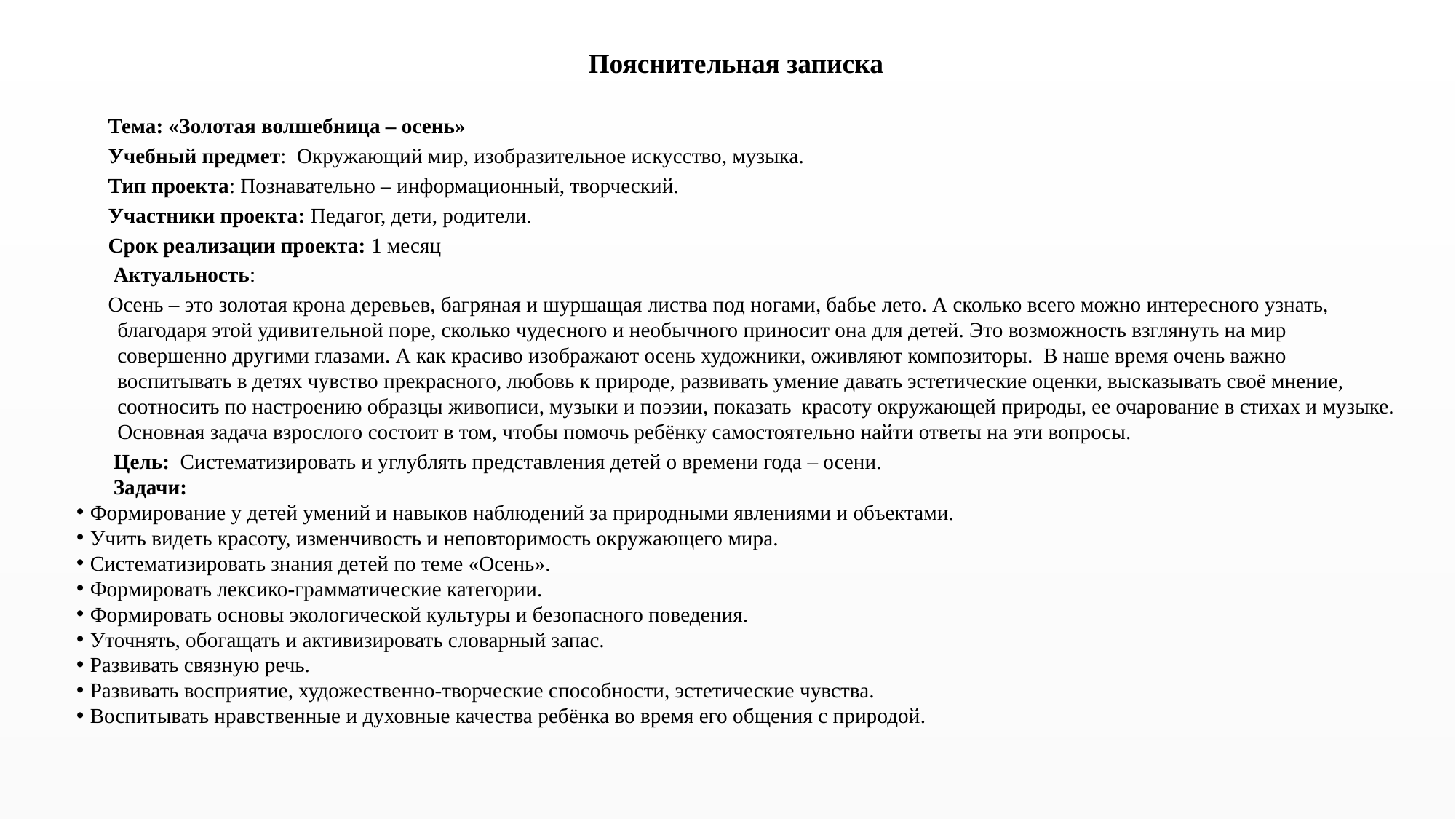

Пояснительная записка

      Тема: «Золотая волшебница – осень»
      Учебный предмет:  Окружающий мир, изобразительное искусство, музыка.
      Тип проекта: Познавательно – информационный, творческий.
      Участники проекта: Педагог, дети, родители.
      Срок реализации проекта: 1 месяц
       Актуальность:
      Осень – это золотая крона деревьев, багряная и шуршащая листва под ногами, бабье лето. А сколько всего можно интересного узнать, благодаря этой удивительной поре, сколько чудесного и необычного приносит она для детей. Это возможность взглянуть на мир совершенно другими глазами. А как красиво изображают осень художники, оживляют композиторы.  В наше время очень важно воспитывать в детях чувство прекрасного, любовь к природе, развивать умение давать эстетические оценки, высказывать своё мнение, соотносить по настроению образцы живописи, музыки и поэзии, показать  красоту окружающей природы, ее очарование в стихах и музыке. Основная задача взрослого состоит в том, чтобы помочь ребёнку самостоятельно найти ответы на эти вопросы.
       Цель:  Систематизировать и углублять представления детей о времени года – осени.
       Задачи:
Формирование у детей умений и навыков наблюдений за природными явлениями и объектами.
Учить видеть красоту, изменчивость и неповторимость окружающего мира.
Систематизировать знания детей по теме «Осень».
Формировать лексико-грамматические категории.
Формировать основы экологической культуры и безопасного поведения.
Уточнять, обогащать и активизировать словарный запас.
Развивать связную речь.
Развивать восприятие, художественно-творческие способности, эстетические чувства.
Воспитывать нравственные и духовные качества ребёнка во время его общения с природой.